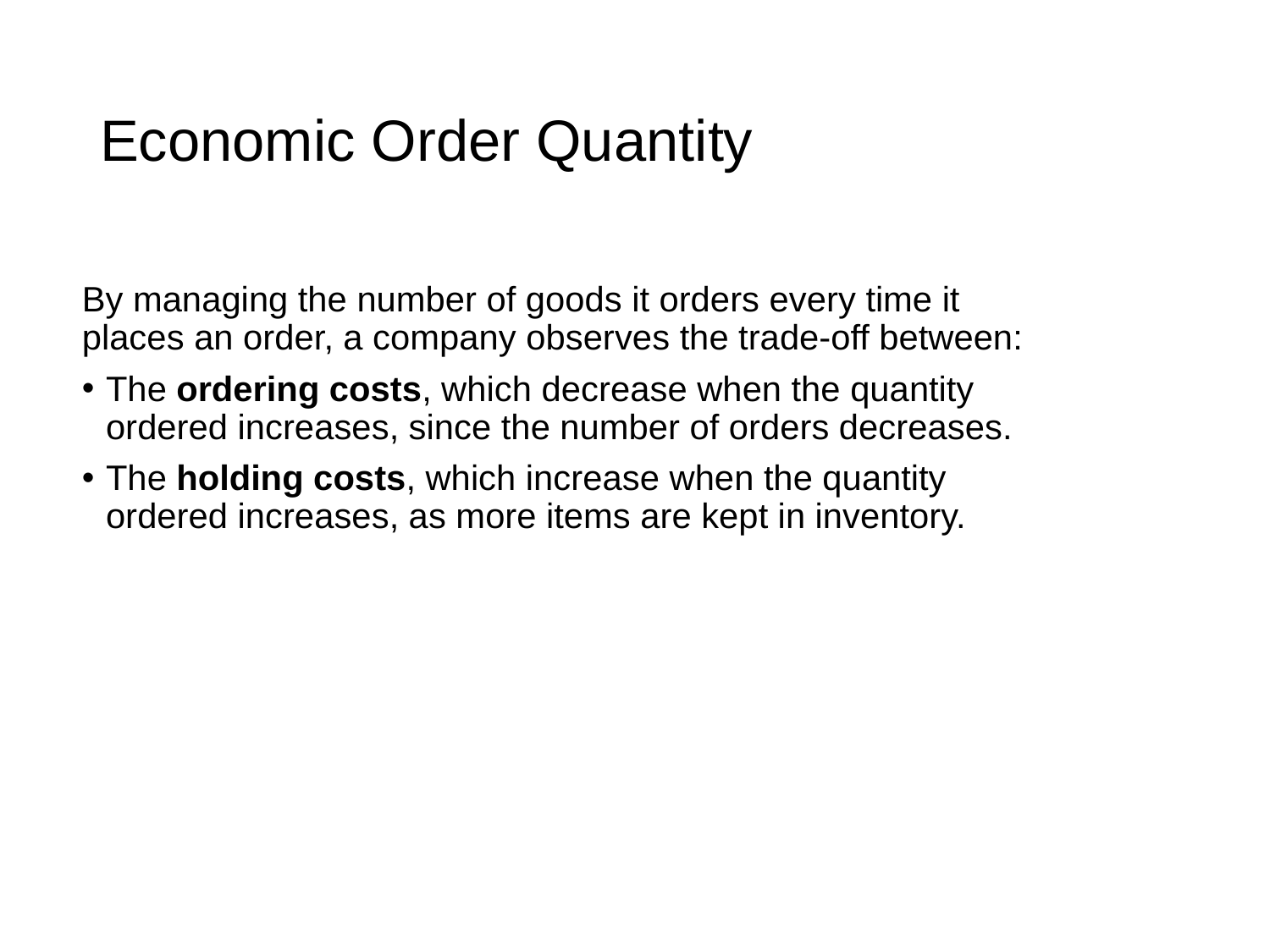

# Economic Order Quantity
By managing the number of goods it orders every time it places an order, a company observes the trade-off between:
The ordering costs, which decrease when the quantity ordered increases, since the number of orders decreases.
The holding costs, which increase when the quantity ordered increases, as more items are kept in inventory.